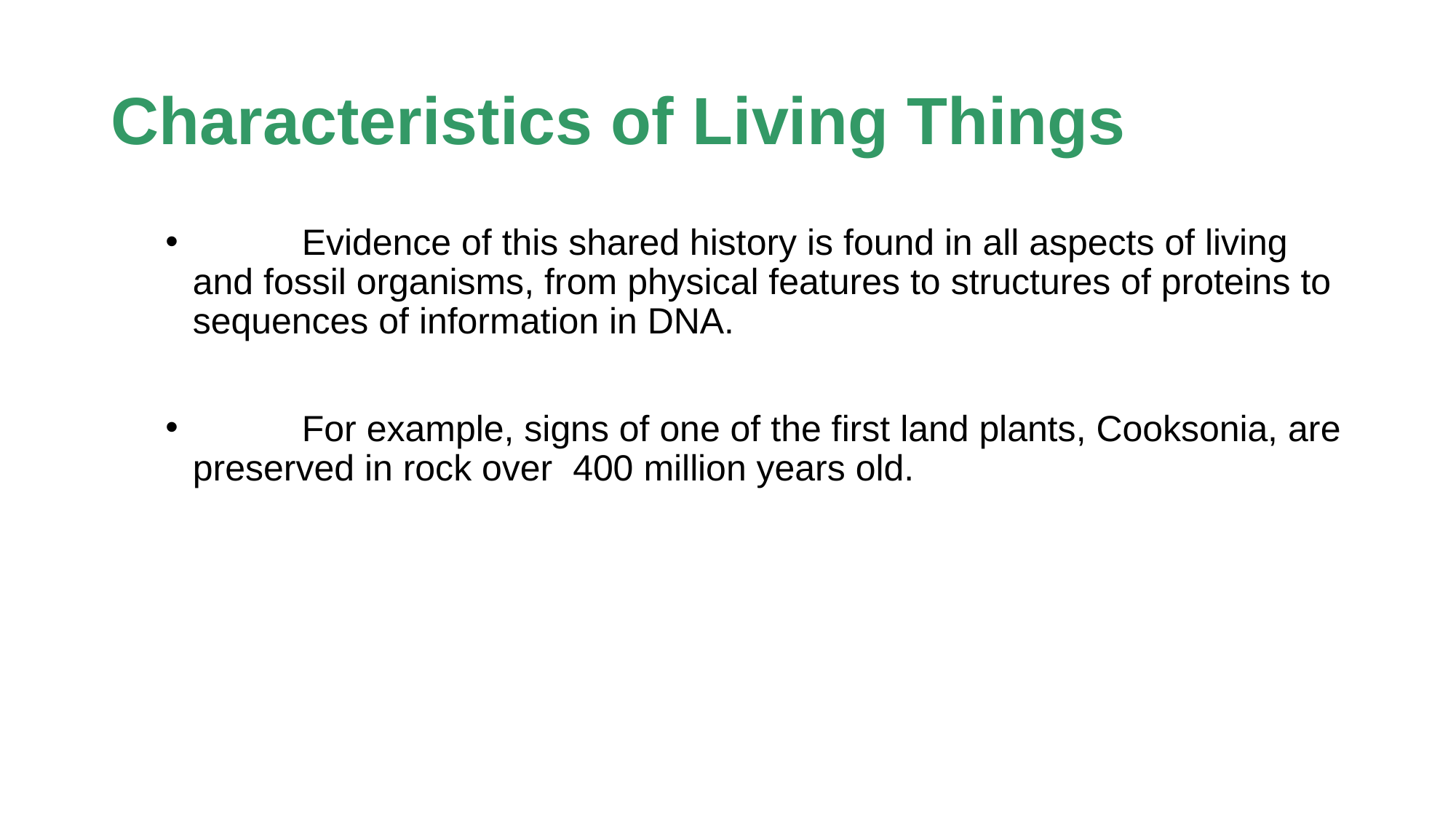

# Characteristics of Living Things
	Evidence of this shared history is found in all aspects of living and fossil organisms, from physical features to structures of proteins to sequences of information in DNA.

	For example, signs of one of the first land plants, Cooksonia, are preserved in rock over  400 million years old.